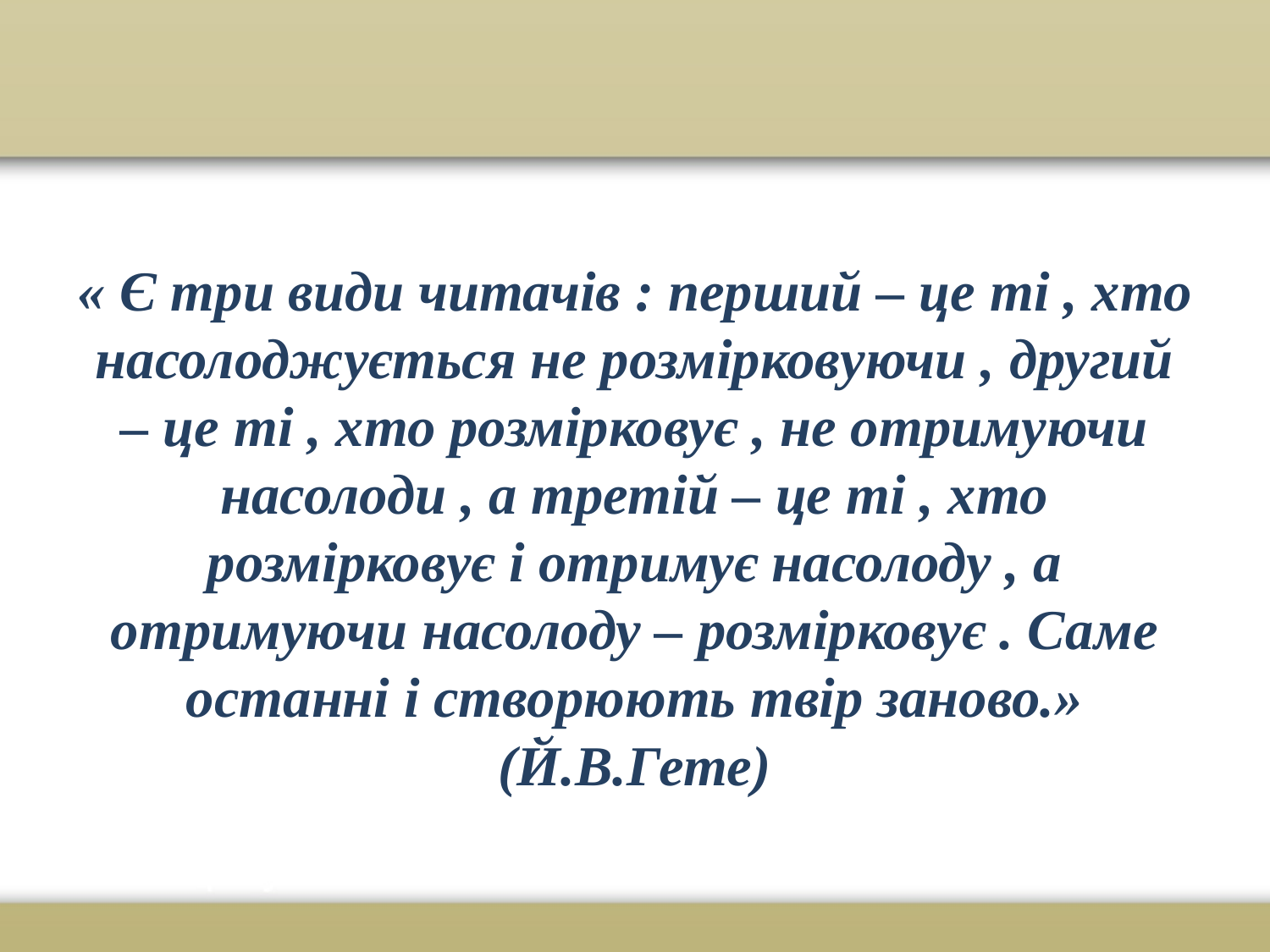

# « Є три види читачів : перший – це ті , хто насолоджується не розмірковуючи , другий – це ті , хто розмірковує , не отримуючи насолоди , а третій – це ті , хто розмірковує і отримує насолоду , а отримуючи насолоду – розмірковує . Саме останні і створюють твір заново.» (Й.В.Гете)